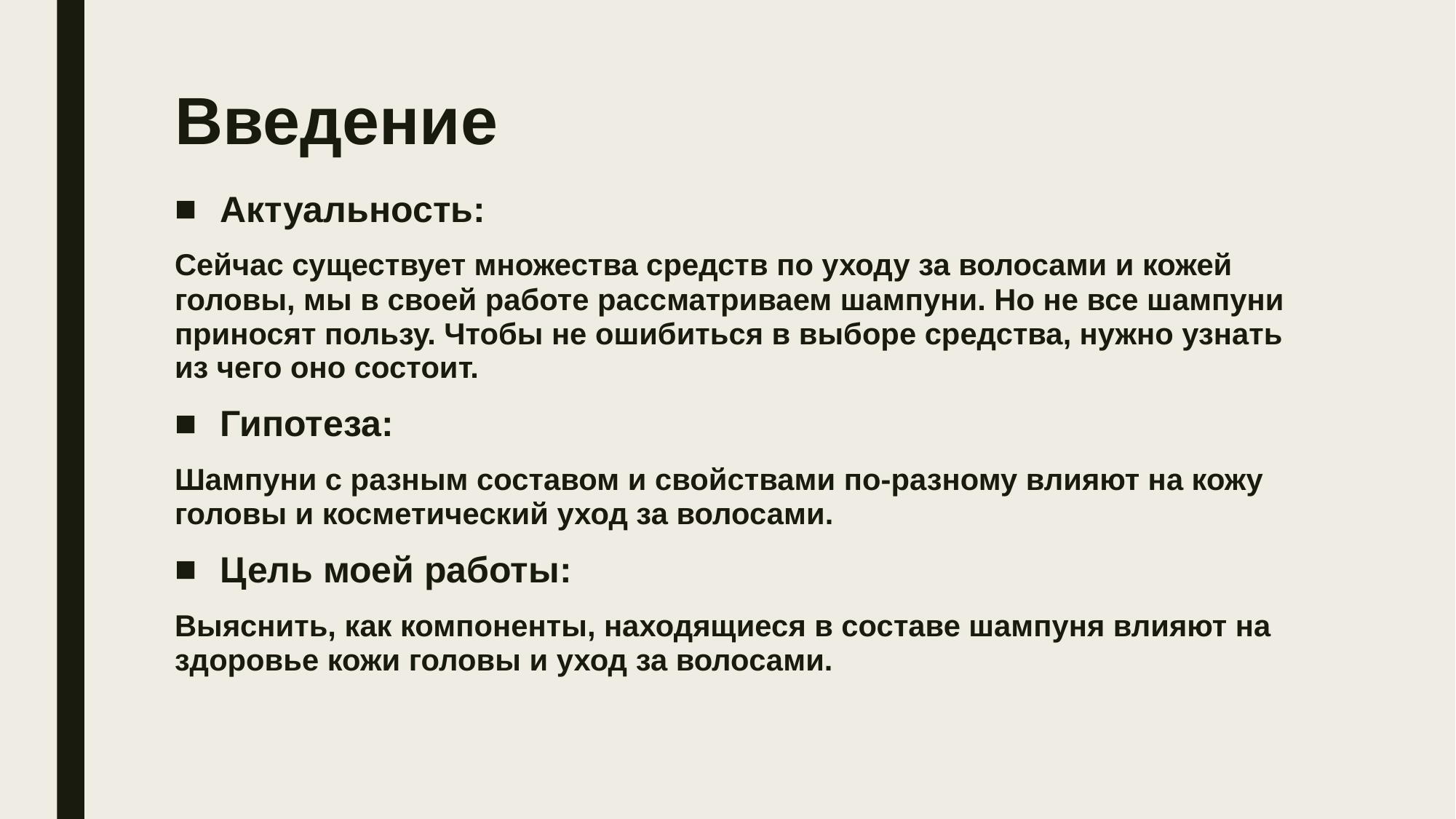

# Введение
Актуальность:
Сейчас существует множества средств по уходу за волосами и кожей головы, мы в своей работе рассматриваем шампуни. Но не все шампуни приносят пользу. Чтобы не ошибиться в выборе средства, нужно узнать из чего оно состоит.
Гипотеза:
Шампуни с разным составом и свойствами по-разному влияют на кожу головы и косметический уход за волосами.
Цель моей работы:
Выяснить, как компоненты, находящиеся в составе шампуня влияют на здоровье кожи головы и уход за волосами.